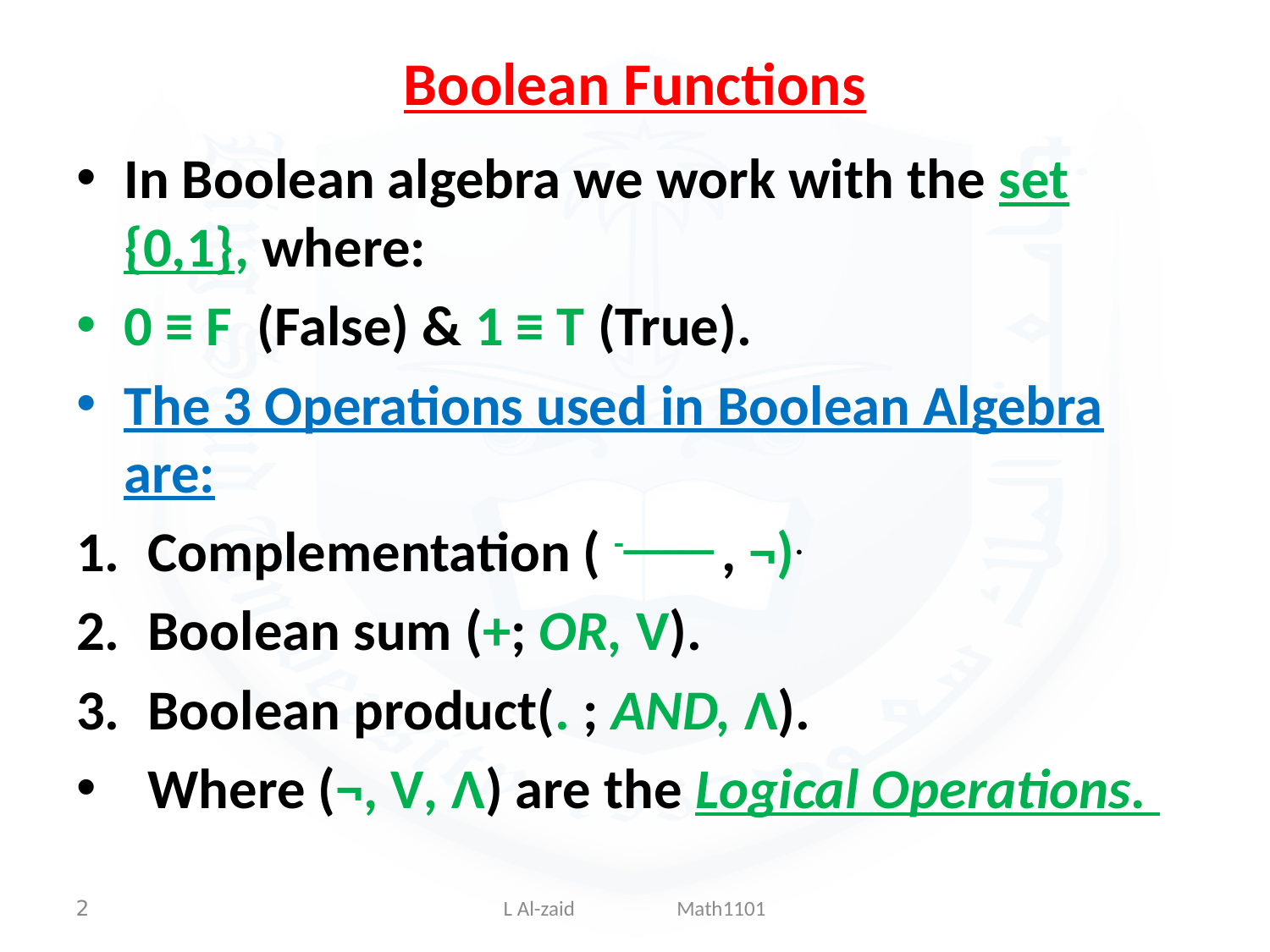

# Boolean Functions
In Boolean algebra we work with the set {0,1}, where:
0 ≡ F  (False) & 1 ≡ T (True).
The 3 Operations used in Boolean Algebra are:
Complementation ( -ــــــــ , ¬).
Boolean sum (+; OR, V).
Boolean product(. ; AND, Λ).
Where (¬, V, Λ) are the Logical Operations.

2
L Al-zaid                     Math1101